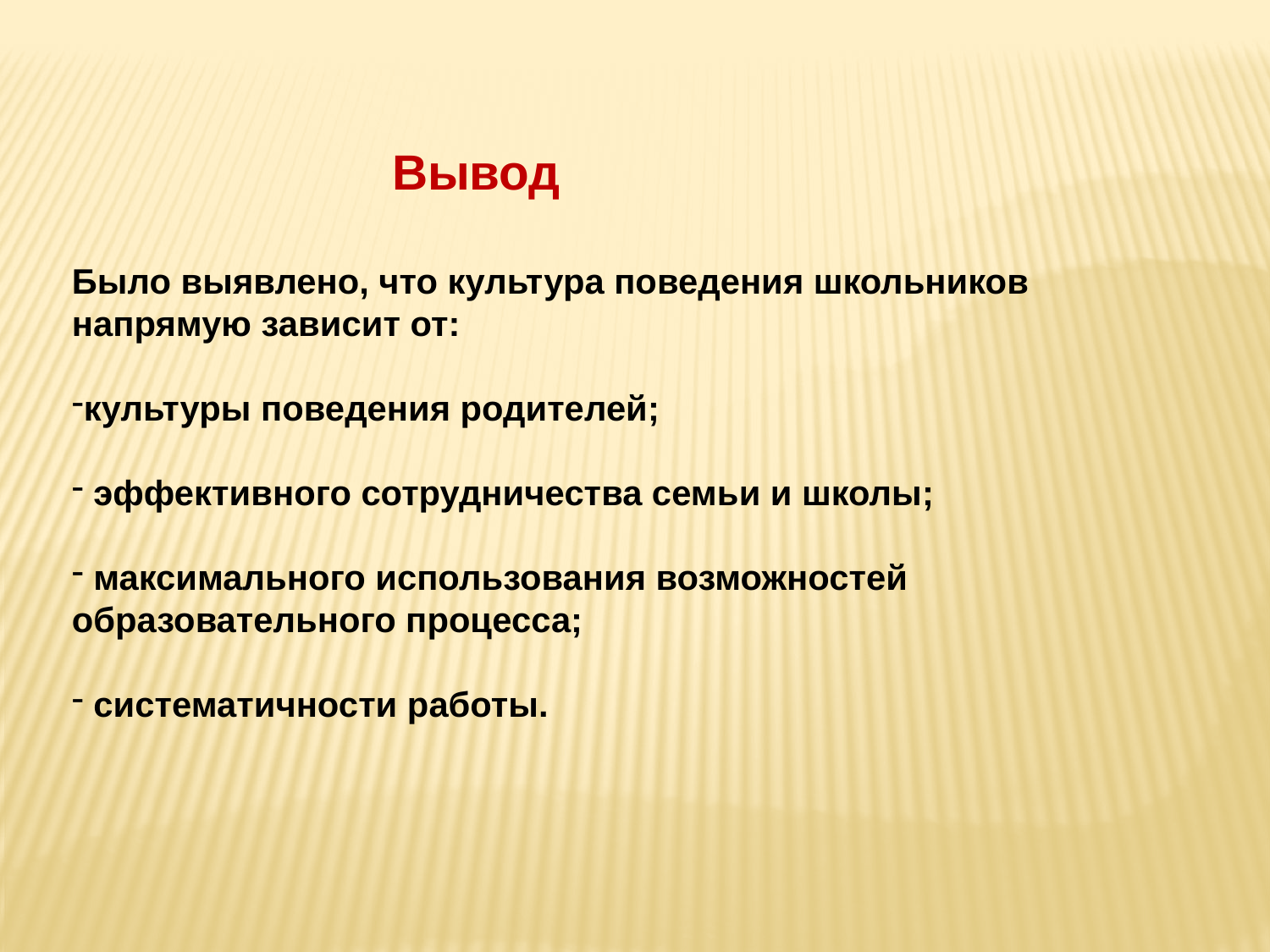

Вывод

Было выявлено, что культура поведения школьников напрямую зависит от:

культуры поведения родителей;

 эффективного сотрудничества семьи и школы;

 максимального использования возможностей
образовательного процесса;

 систематичности работы.